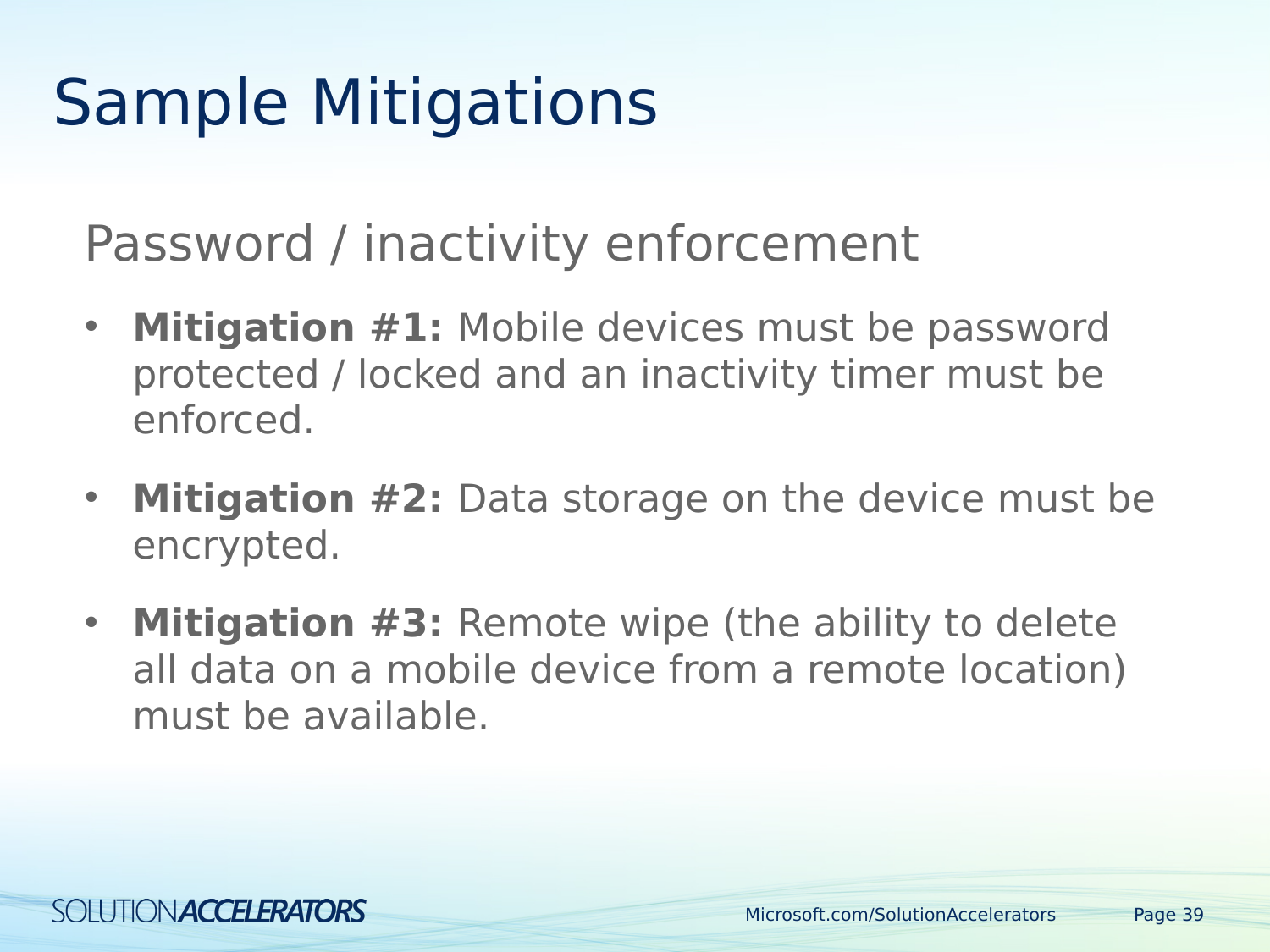

# Sample Mitigations
Password / inactivity enforcement
Mitigation #1: Mobile devices must be password protected / locked and an inactivity timer must be enforced.
Mitigation #2: Data storage on the device must be encrypted.
Mitigation #3: Remote wipe (the ability to delete all data on a mobile device from a remote location) must be available.

Microsoft.com/SolutionAccelerators
Page 39